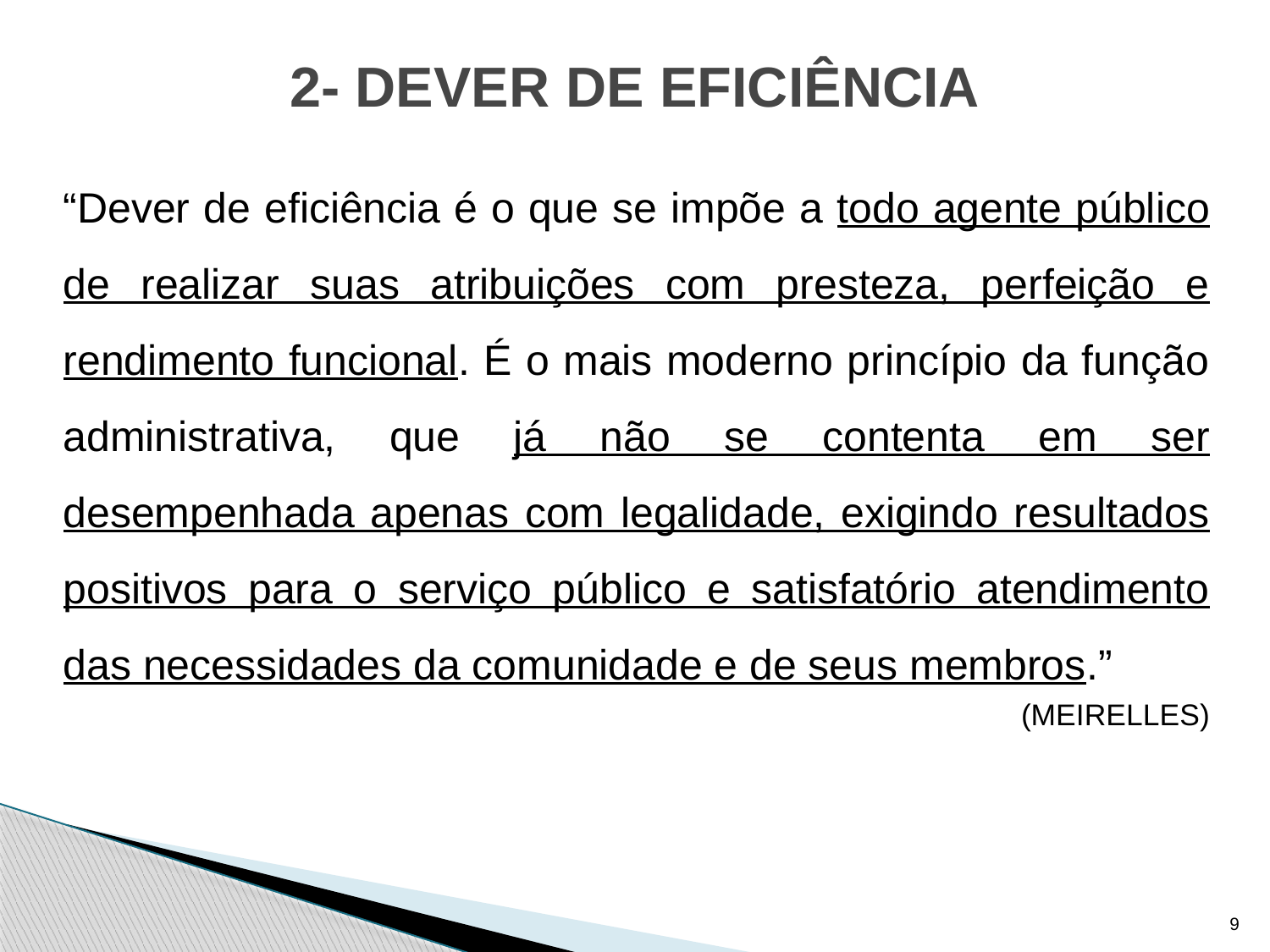

# 2- DEVER DE EFICIÊNCIA
	“Dever de eficiência é o que se impõe a todo agente público de realizar suas atribuições com presteza, perfeição e rendimento funcional. É o mais moderno princípio da função administrativa, que já não se contenta em ser desempenhada apenas com legalidade, exigindo resultados positivos para o serviço público e satisfatório atendimento das necessidades da comunidade e de seus membros.”
(MEIRELLES)
9